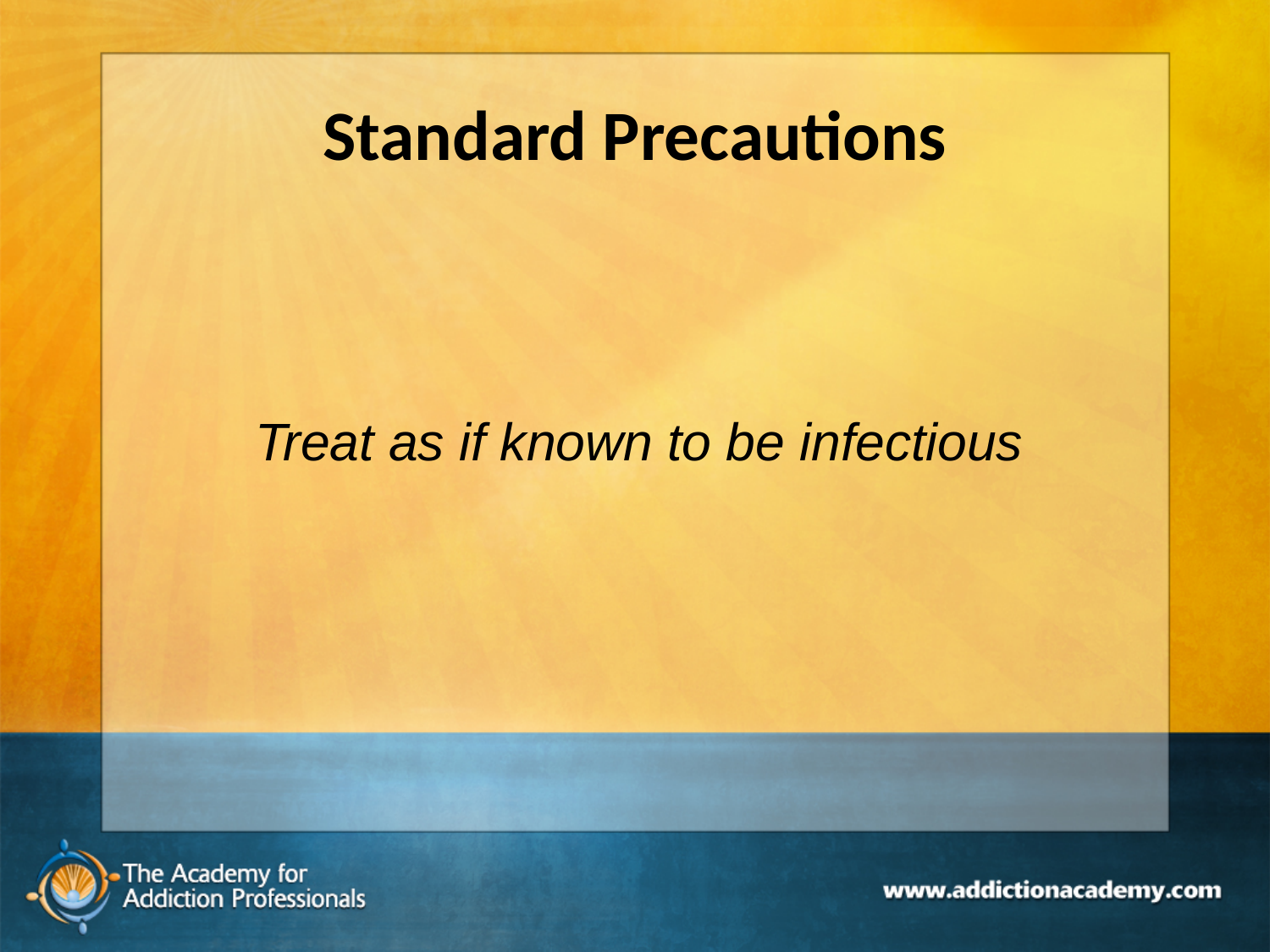

# Standard Precautions

Treat as if known to be infectious